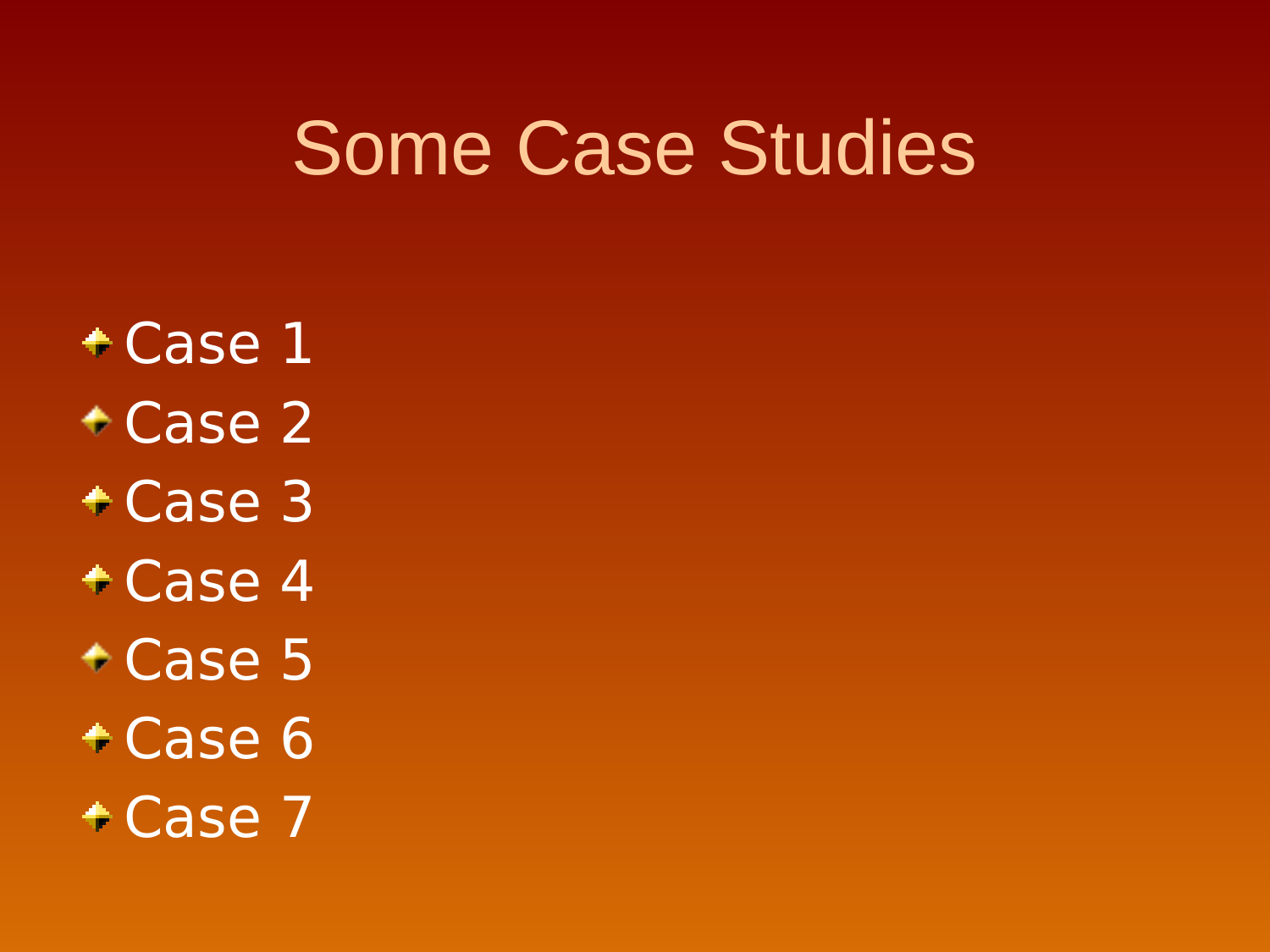

# Some Case Studies

Case 1
Case 2
Case 3
Case 4
Case 5
Case 6
Case 7